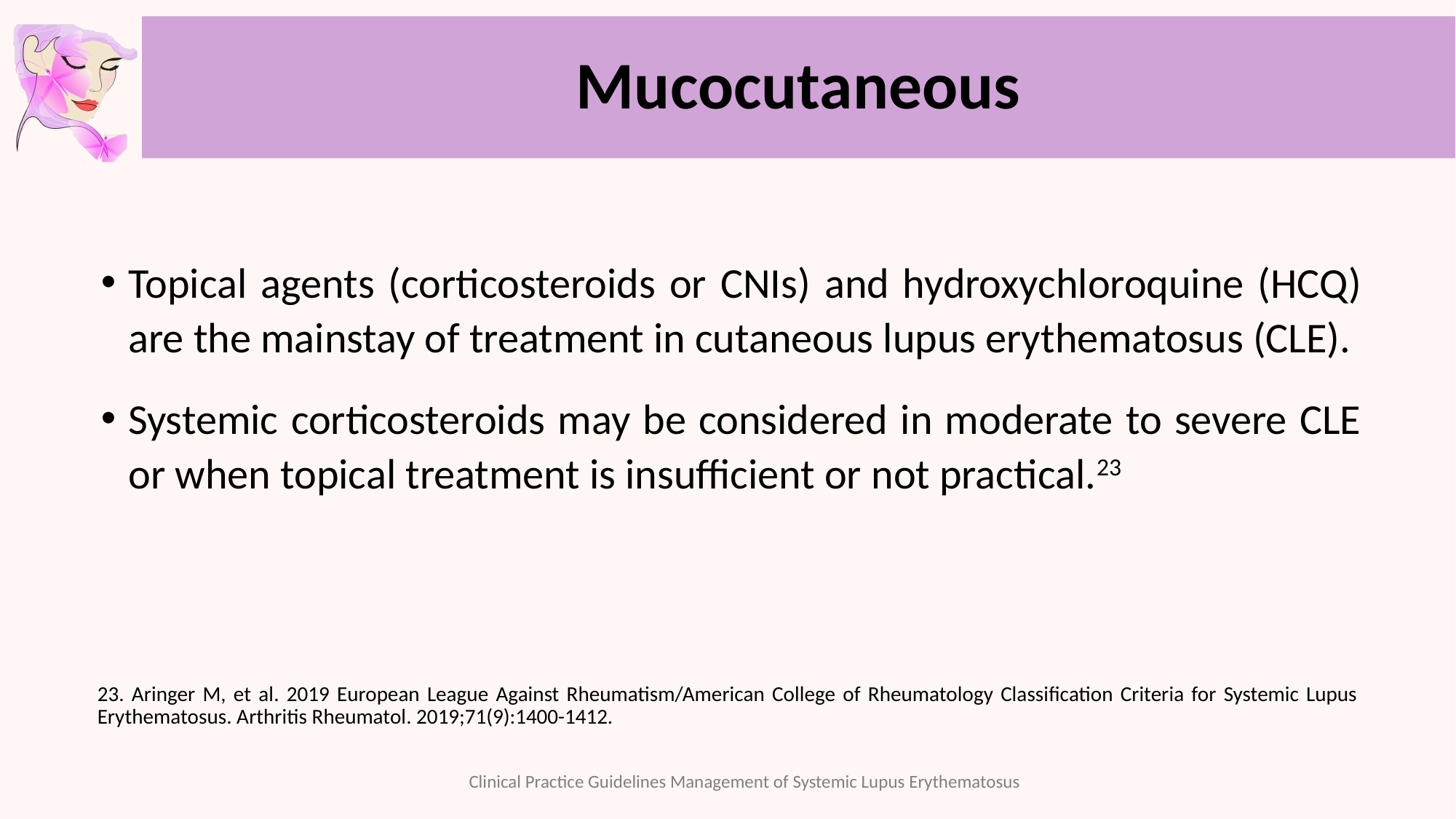

# Mucocutaneous
Topical agents (corticosteroids or CNIs) and hydroxychloroquine (HCQ) are the mainstay of treatment in cutaneous lupus erythematosus (CLE).
Systemic corticosteroids may be considered in moderate to severe CLE or when topical treatment is insufficient or not practical.23

23. Aringer M, et al. 2019 European League Against Rheumatism/American College of Rheumatology Classification Criteria for Systemic Lupus Erythematosus. Arthritis Rheumatol. 2019;71(9):1400-1412.